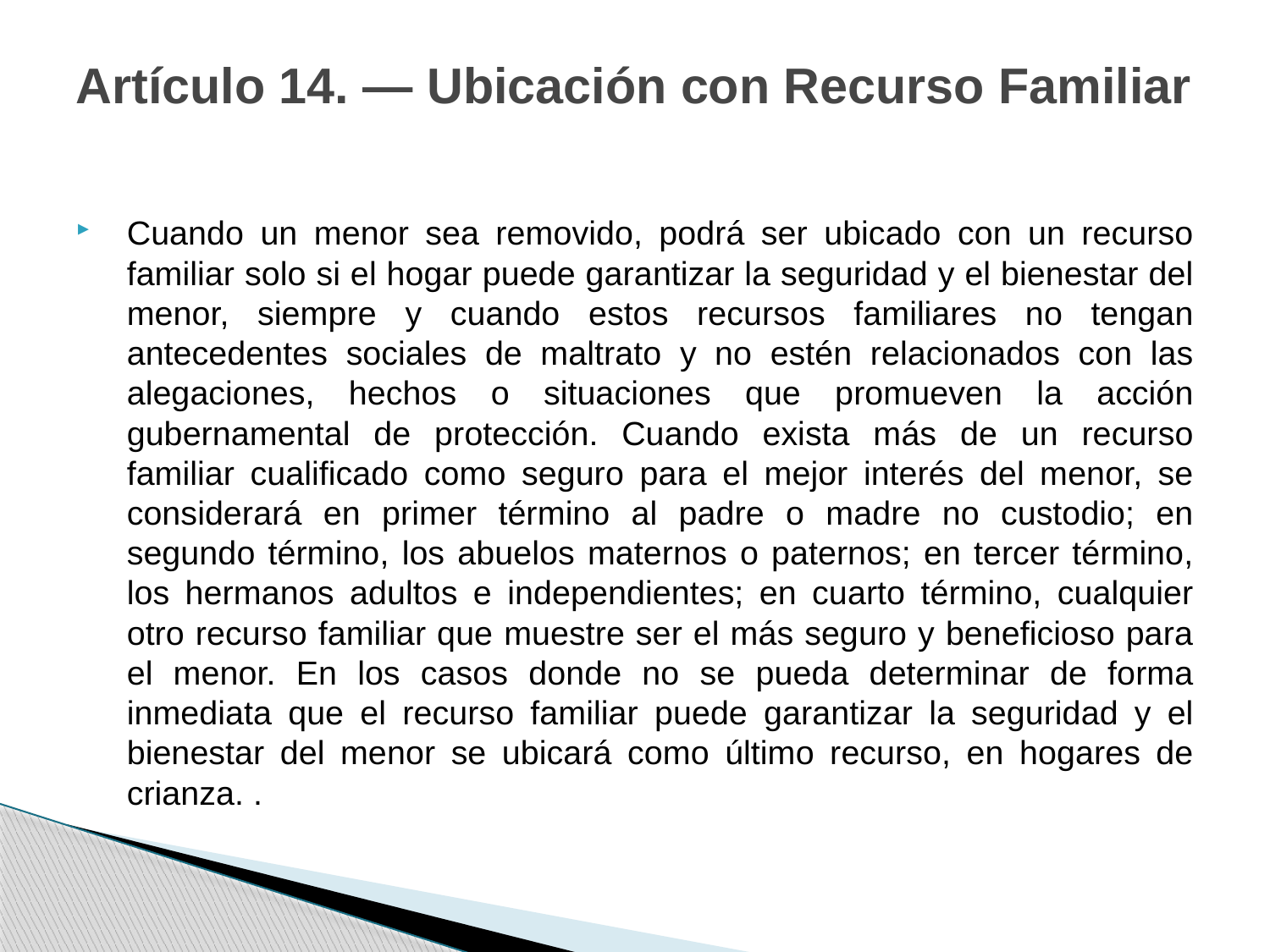

# Artículo 14. — Ubicación con Recurso Familiar
Cuando un menor sea removido, podrá ser ubicado con un recurso familiar solo si el hogar puede garantizar la seguridad y el bienestar del menor, siempre y cuando estos recursos familiares no tengan antecedentes sociales de maltrato y no estén relacionados con las alegaciones, hechos o situaciones que promueven la acción gubernamental de protección. Cuando exista más de un recurso familiar cualificado como seguro para el mejor interés del menor, se considerará en primer término al padre o madre no custodio; en segundo término, los abuelos maternos o paternos; en tercer término, los hermanos adultos e independientes; en cuarto término, cualquier otro recurso familiar que muestre ser el más seguro y beneficioso para el menor. En los casos donde no se pueda determinar de forma inmediata que el recurso familiar puede garantizar la seguridad y el bienestar del menor se ubicará como último recurso, en hogares de crianza. .